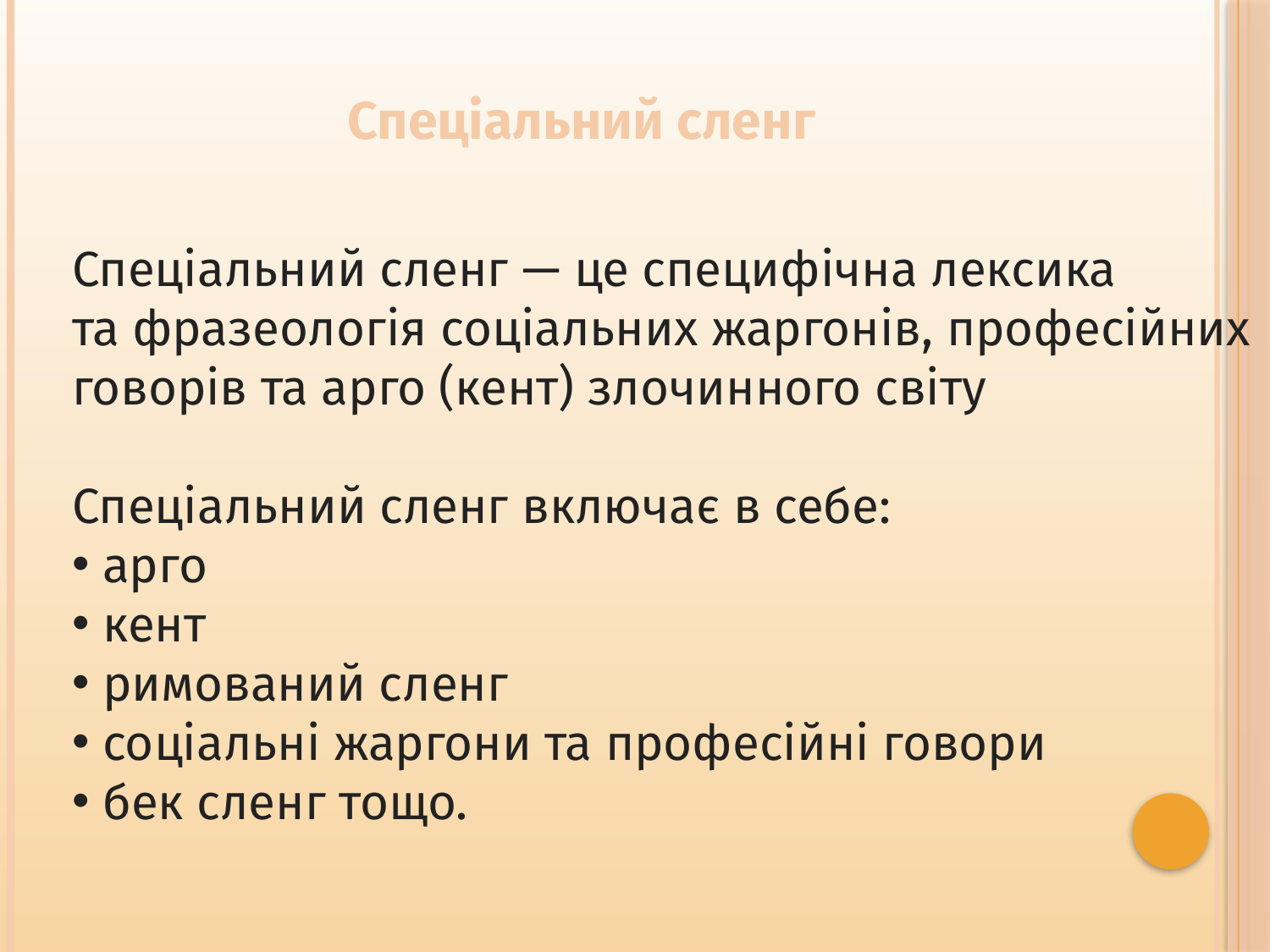

# Спеціальний сленг
Спеціальний сленг — це специфічна лексика та фразеологія соціальних жаргонів, професійних говорів та арго (кент) злочинного світу

Спеціальний сленг включає в себе:
 арго
 кент
 римований сленг
 соціальні жаргони та професійні говори
 бек сленг тощо.